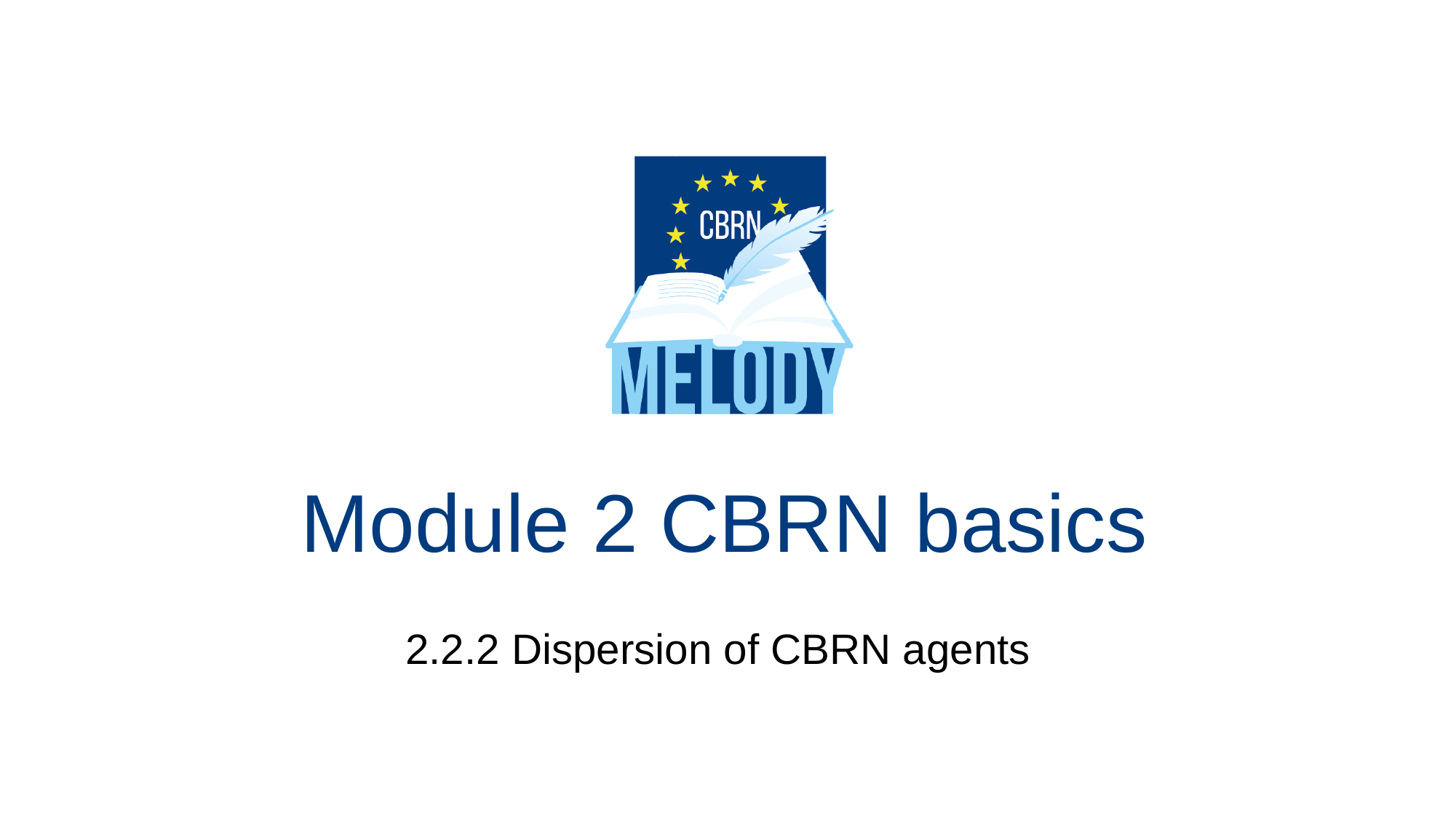

# Module 2 CBRN basics
2.2.2 Dispersion of CBRN agents